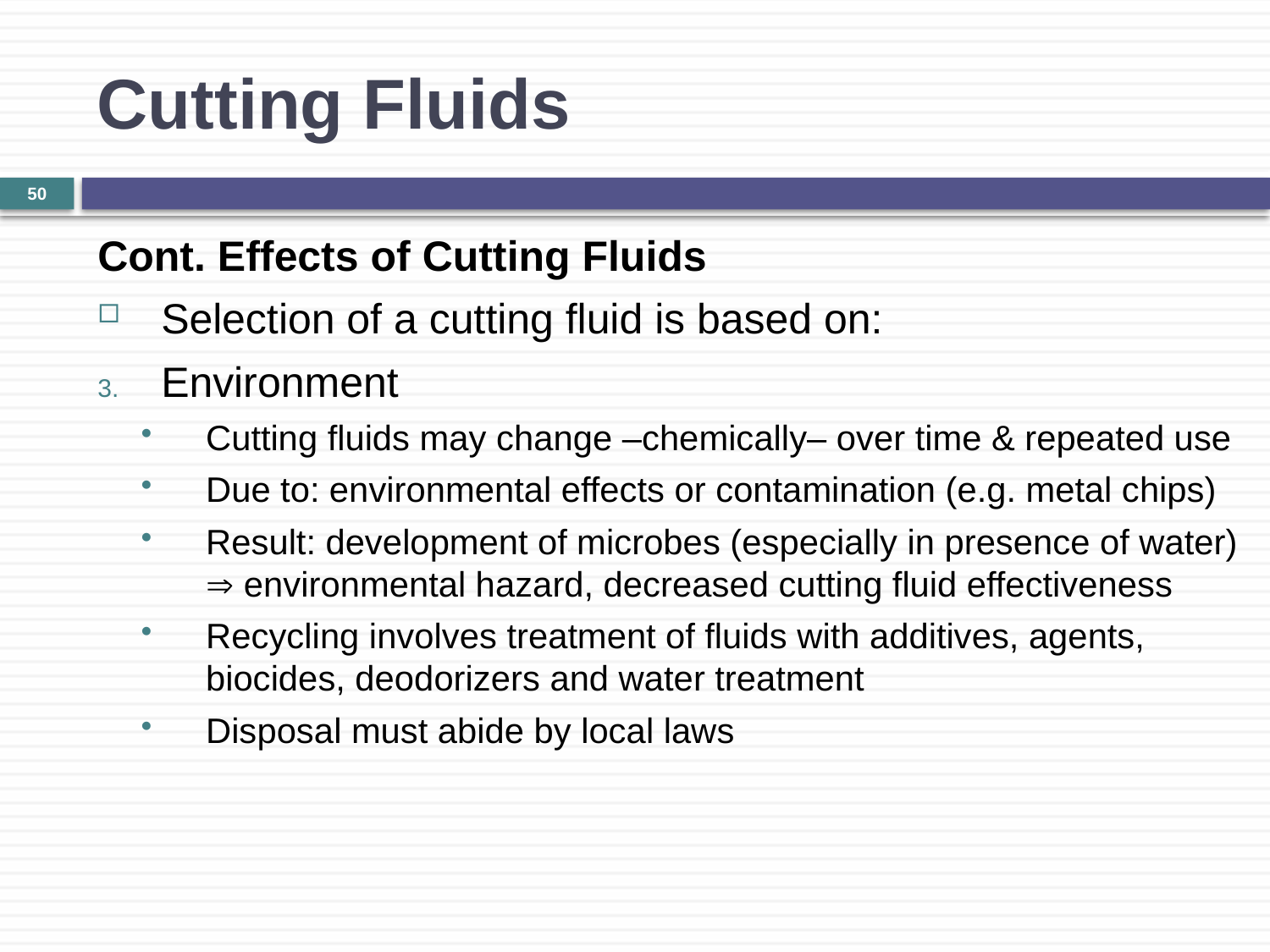

Cutting Fluids
50
Cont. Effects of Cutting Fluids
Selection of a cutting fluid is based on:
Environment
Cutting fluids may change –chemically– over time & repeated use
Due to: environmental effects or contamination (e.g. metal chips)
Result: development of microbes (especially in presence of water) ⇒ environmental hazard, decreased cutting fluid effectiveness
Recycling involves treatment of fluids with additives, agents, biocides, deodorizers and water treatment
Disposal must abide by local laws